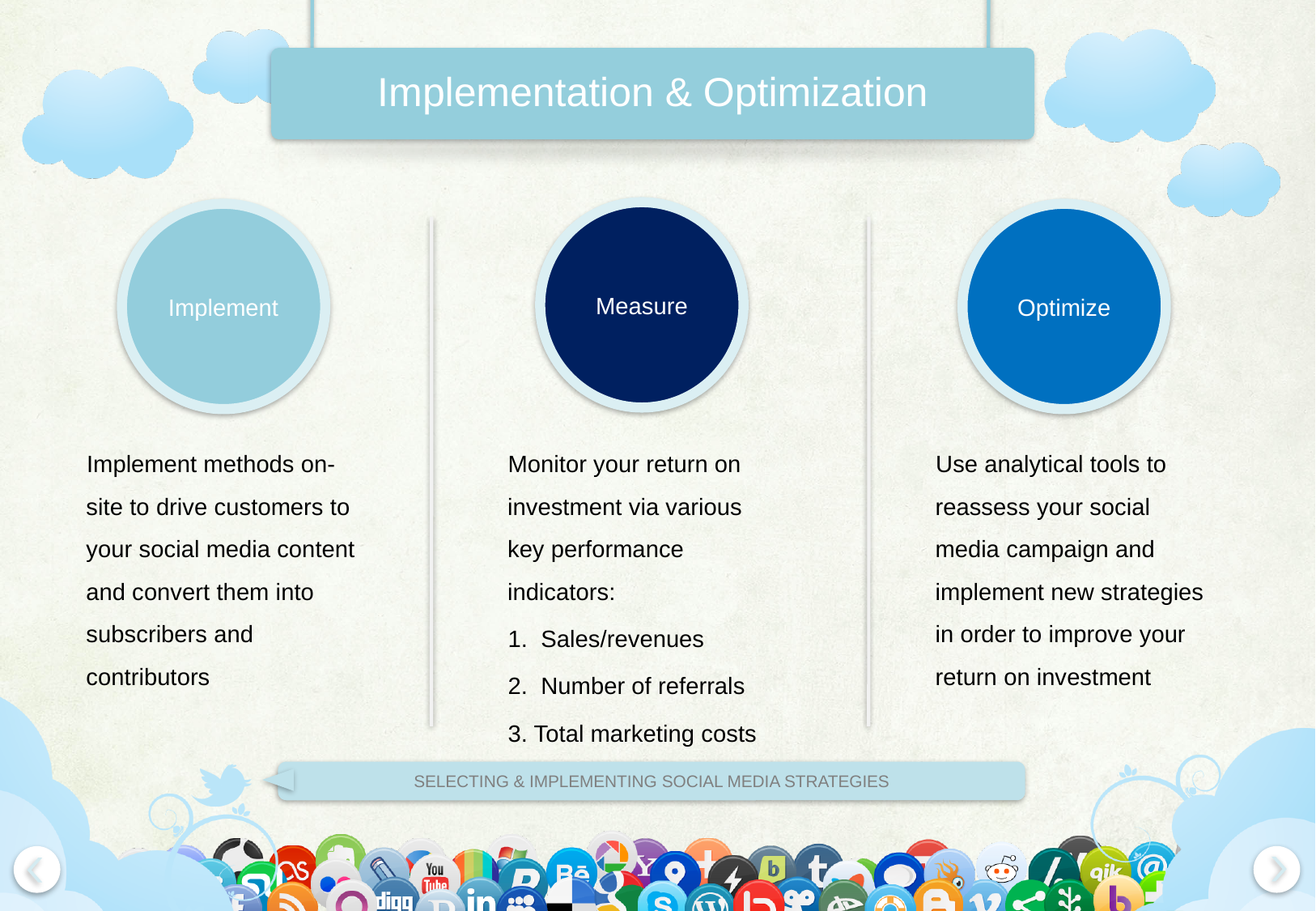

# Implementation & Optimization
Measure
Implement
Optimize
Implement methods on-site to drive customers to your social media content and convert them into subscribers and contributors
Monitor your return on investment via various key performance indicators:
1.  Sales/revenues
2.  Number of referrals
3. Total marketing costs
Use analytical tools to reassess your social media campaign and implement new strategies in order to improve your return on investment